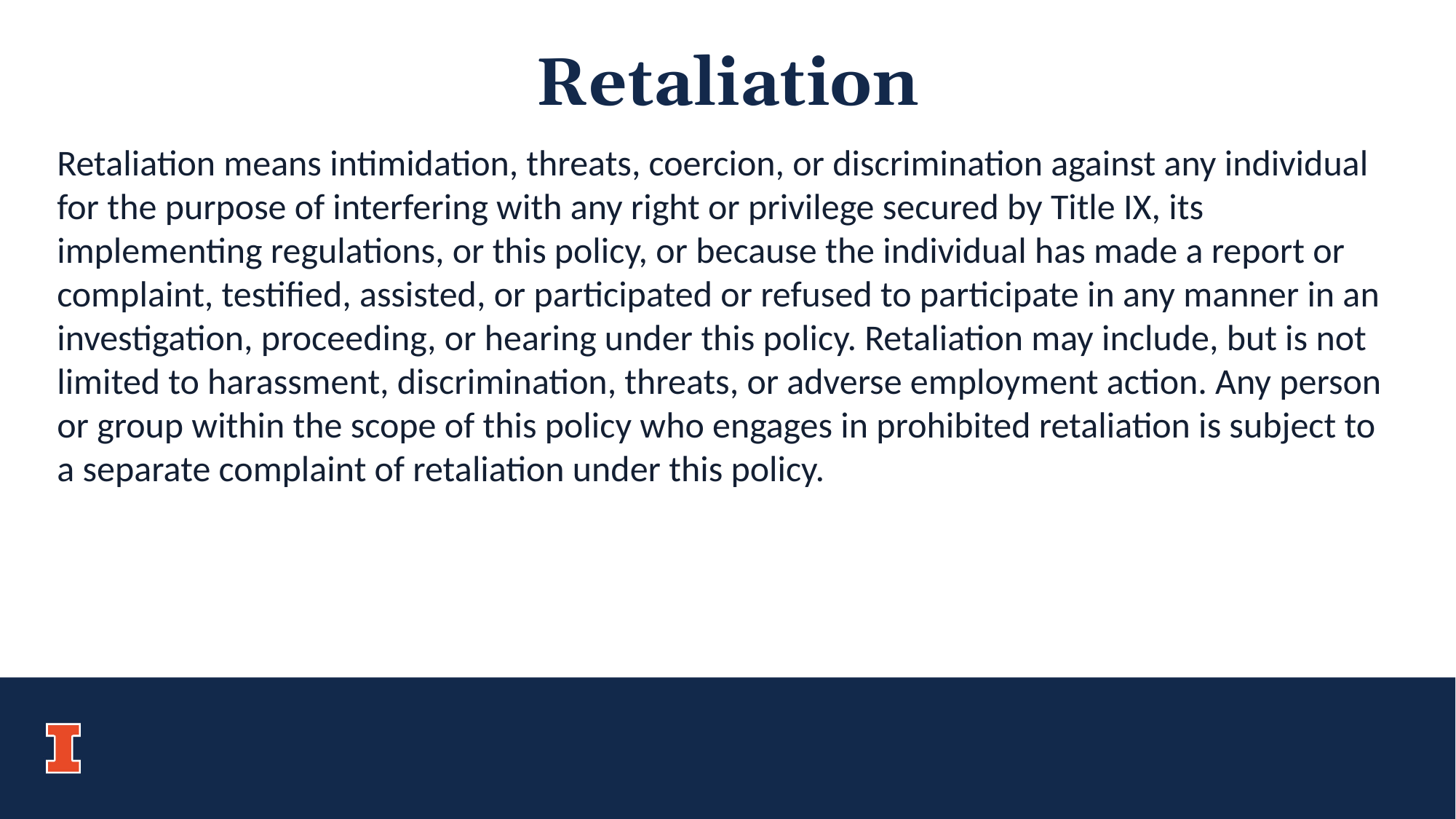

Retaliation
Retaliation means intimidation, threats, coercion, or discrimination against any individual for the purpose of interfering with any right or privilege secured by Title IX, its implementing regulations, or this policy, or because the individual has made a report or complaint, testified, assisted, or participated or refused to participate in any manner in an investigation, proceeding, or hearing under this policy. Retaliation may include, but is not limited to harassment, discrimination, threats, or adverse employment action. Any person or group within the scope of this policy who engages in prohibited retaliation is subject to a separate complaint of retaliation under this policy.